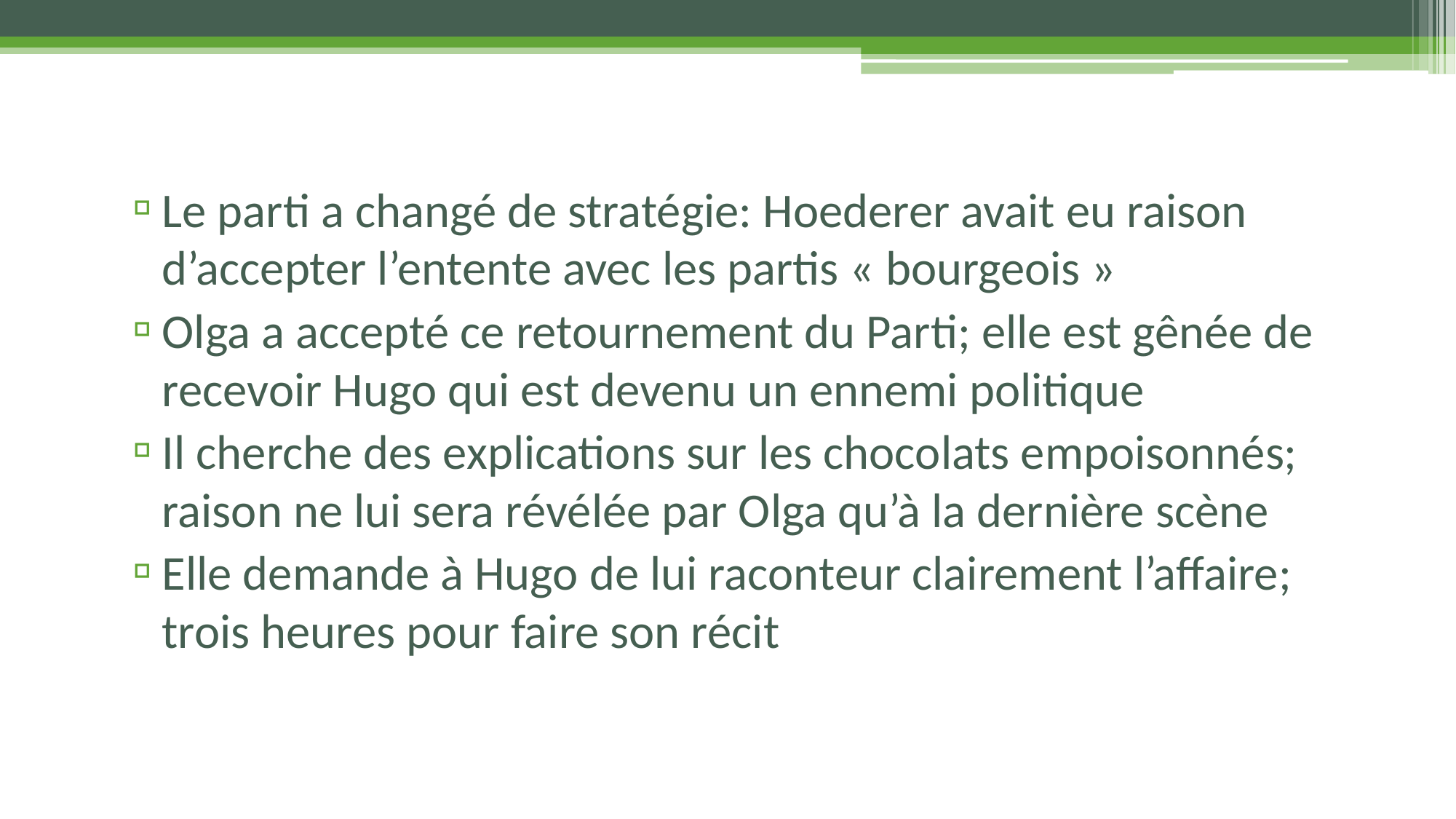

#
Le parti a changé de stratégie: Hoederer avait eu raison d’accepter l’entente avec les partis « bourgeois »
Olga a accepté ce retournement du Parti; elle est gênée de recevoir Hugo qui est devenu un ennemi politique
Il cherche des explications sur les chocolats empoisonnés; raison ne lui sera révélée par Olga qu’à la dernière scène
Elle demande à Hugo de lui raconteur clairement l’affaire; trois heures pour faire son récit